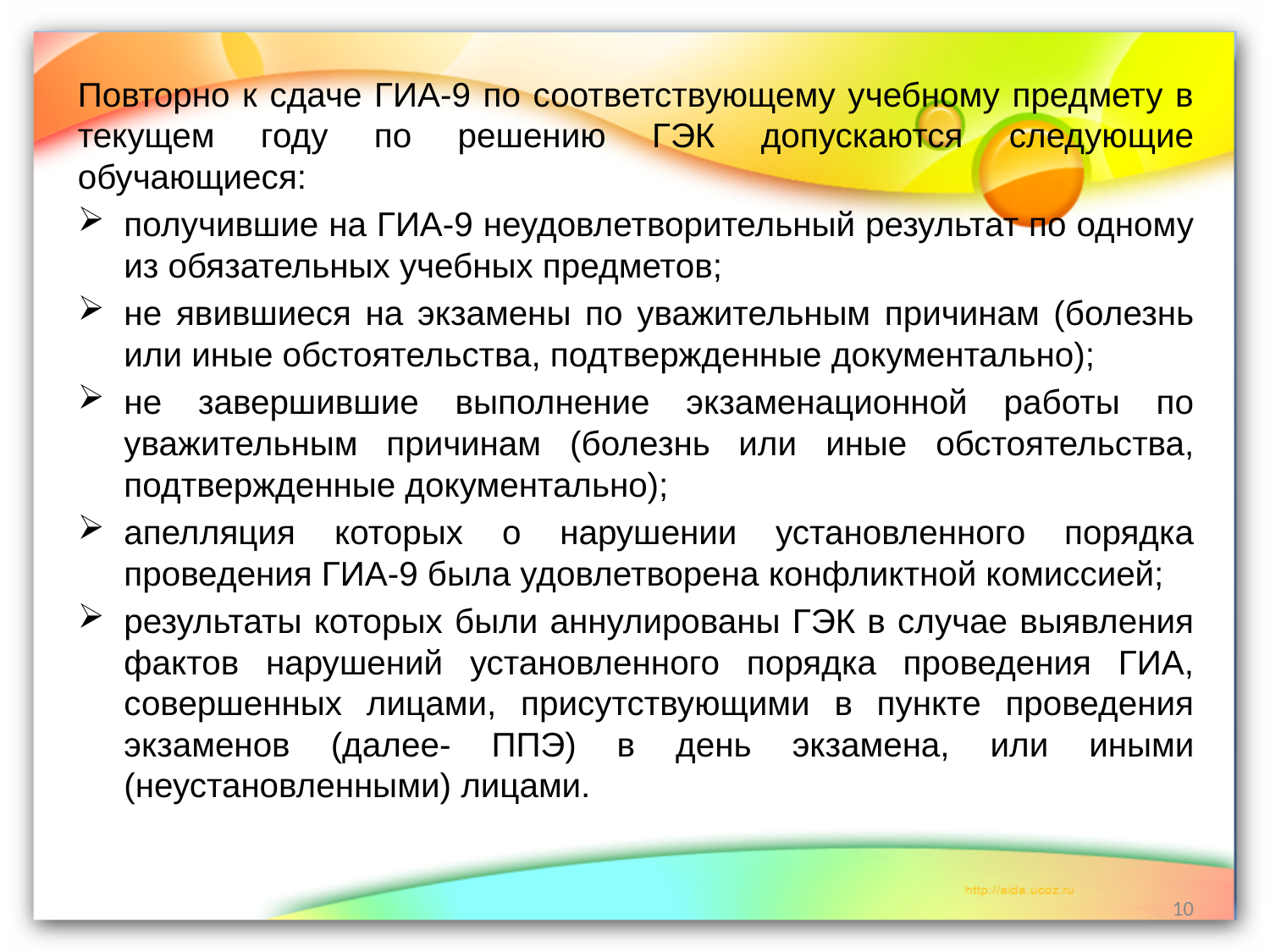

Повторно к сдаче ГИА-9 по соответствующему учебному предмету в текущем году по решению ГЭК допускаются следующие обучающиеся:
получившие на ГИА-9 неудовлетворительный результат по одному из обязательных учебных предметов;
не явившиеся на экзамены по уважительным причинам (болезнь или иные обстоятельства, подтвержденные документально);
не завершившие выполнение экзаменационной работы по уважительным причинам (болезнь или иные обстоятельства, подтвержденные документально);
апелляция которых о нарушении установленного порядка проведения ГИА-9 была удовлетворена конфликтной комиссией;
результаты которых были аннулированы ГЭК в случае выявления фактов нарушений установленного порядка проведения ГИА, совершенных лицами, присутствующими в пункте проведения экзаменов (далее- ППЭ) в день экзамена, или иными (неустановленными) лицами.

10